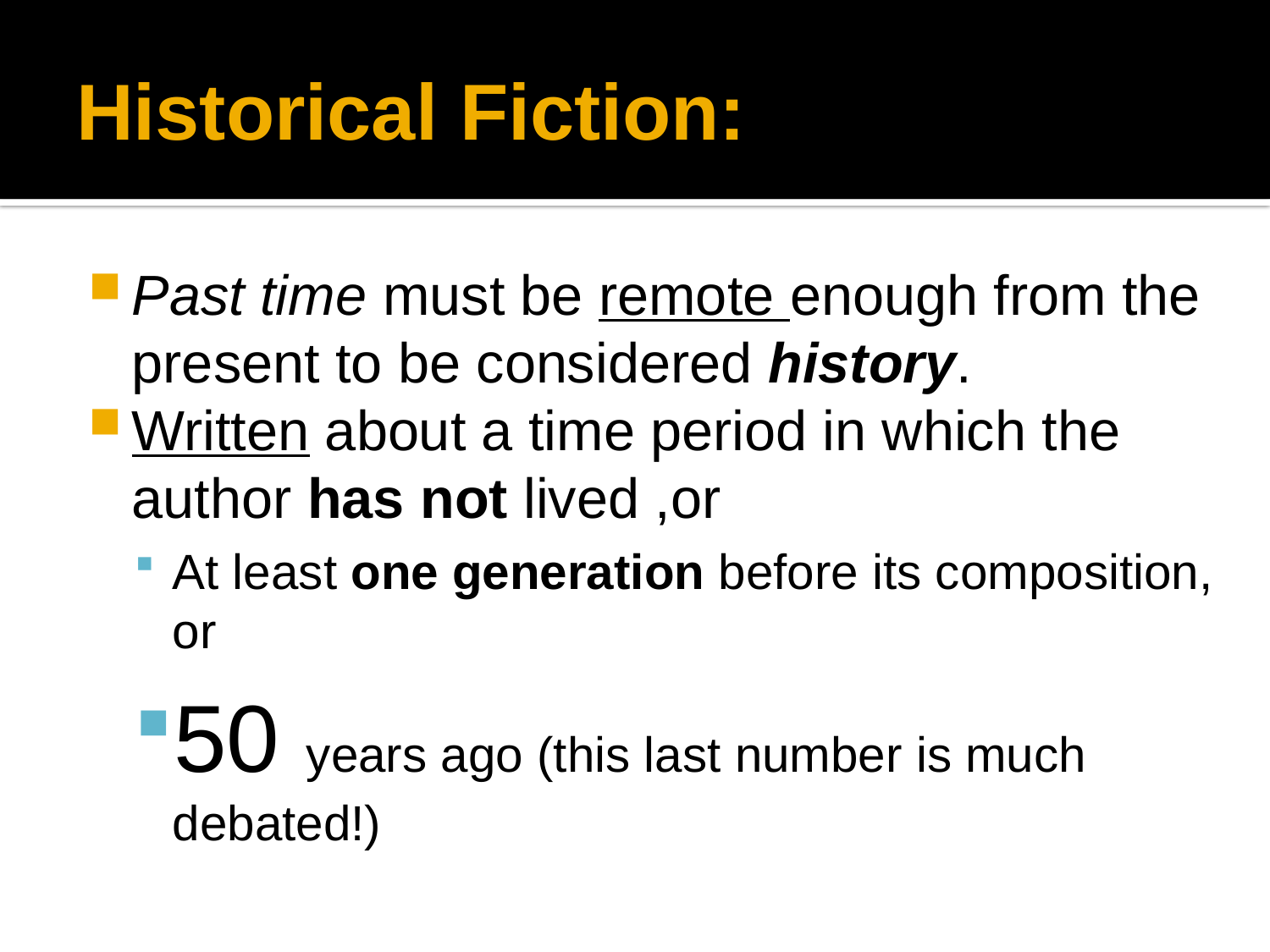

# Historical Fiction:
Past time must be remote enough from the present to be considered history.
Written about a time period in which the author has not lived ,or
At least one generation before its composition, or
50 years ago (this last number is much debated!)